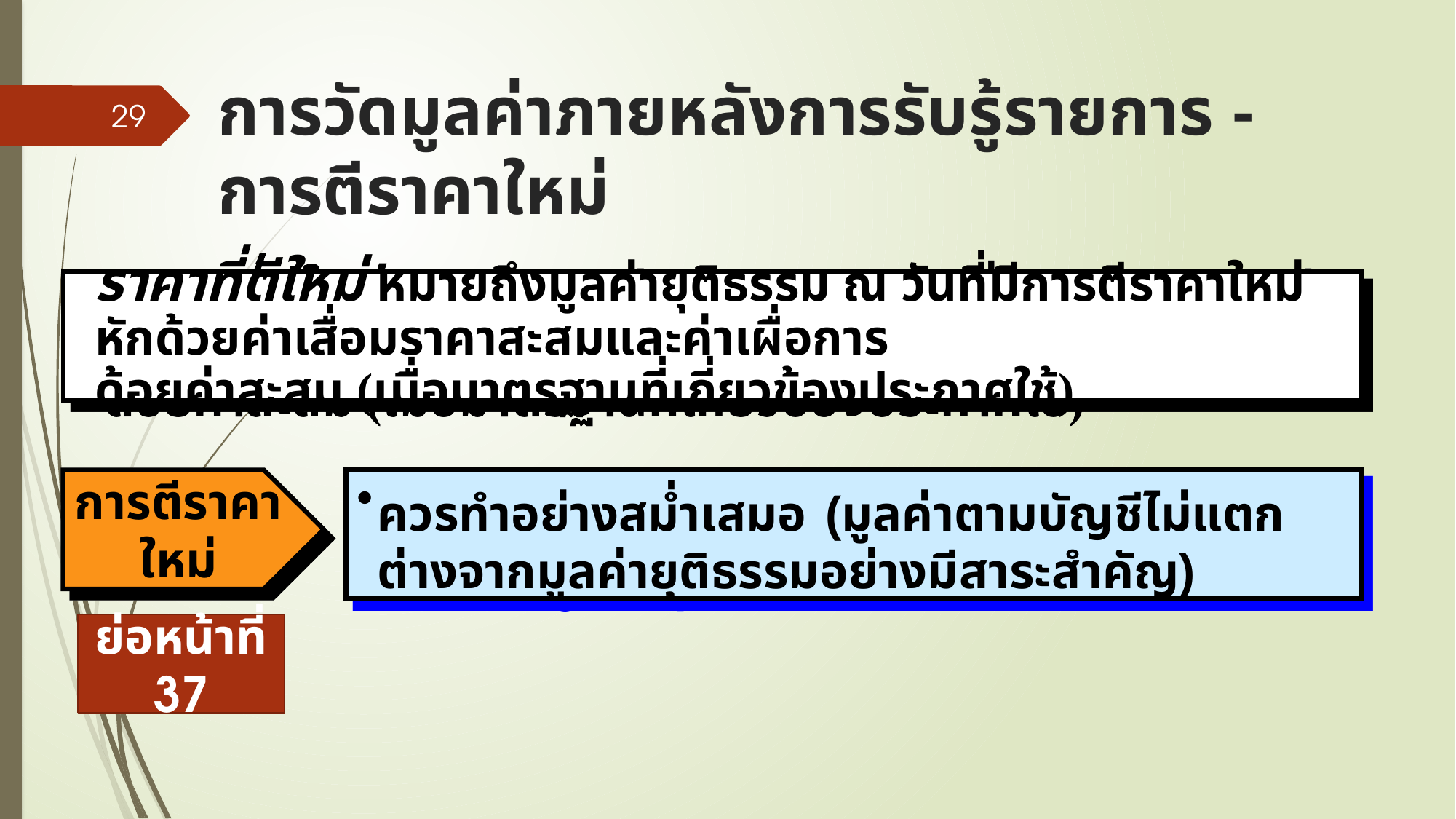

# การวัดมูลค่าภายหลังการรับรู้รายการ - การตีราคาใหม่
29
ราคาที่ตีใหม่ หมายถึงมูลค่ายุติธรรม ณ วันที่มีการตีราคาใหม่หักด้วยค่าเสื่อมราคาสะสมและค่าเผื่อการ
ด้อยค่าสะสม (เมื่อมาตรฐานที่เกี่ยวข้องประกาศใช้)
ควรทำอย่างสม่ำเสมอ (มูลค่าตามบัญชีไม่แตกต่างจากมูลค่ายุติธรรมอย่างมีสาระสำคัญ)
การตีราคาใหม่
ย่อหน้าที่ 37